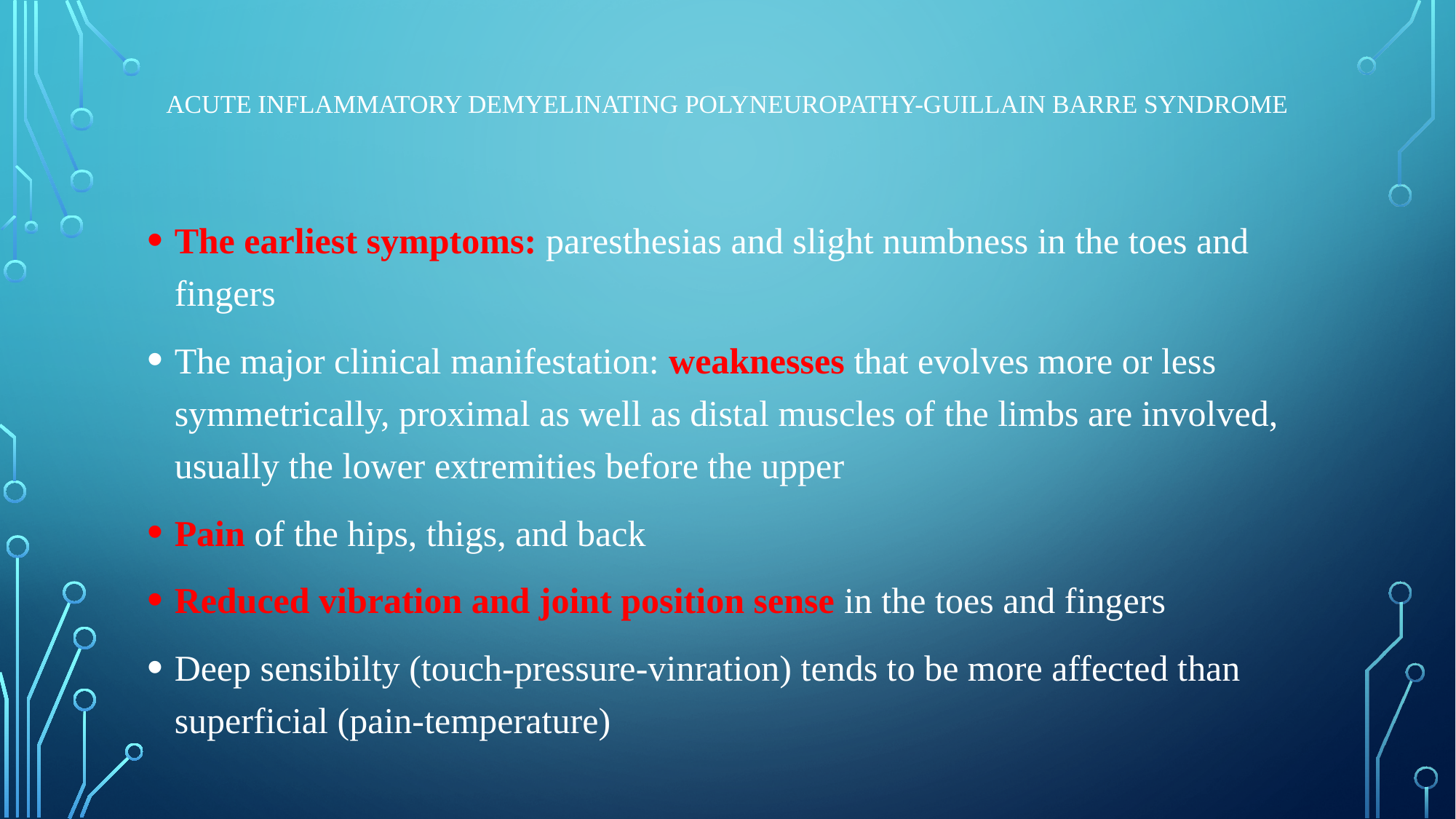

# Acute inflammatory demyelinating polyneuropathy-guillain barre syndrome
The earliest symptoms: paresthesias and slight numbness in the toes and fingers
The major clinical manifestation: weaknesses that evolves more or less symmetrically, proximal as well as distal muscles of the limbs are involved, usually the lower extremities before the upper
Pain of the hips, thigs, and back
Reduced vibration and joint position sense in the toes and fingers
Deep sensibilty (touch-pressure-vinration) tends to be more affected than superficial (pain-temperature)